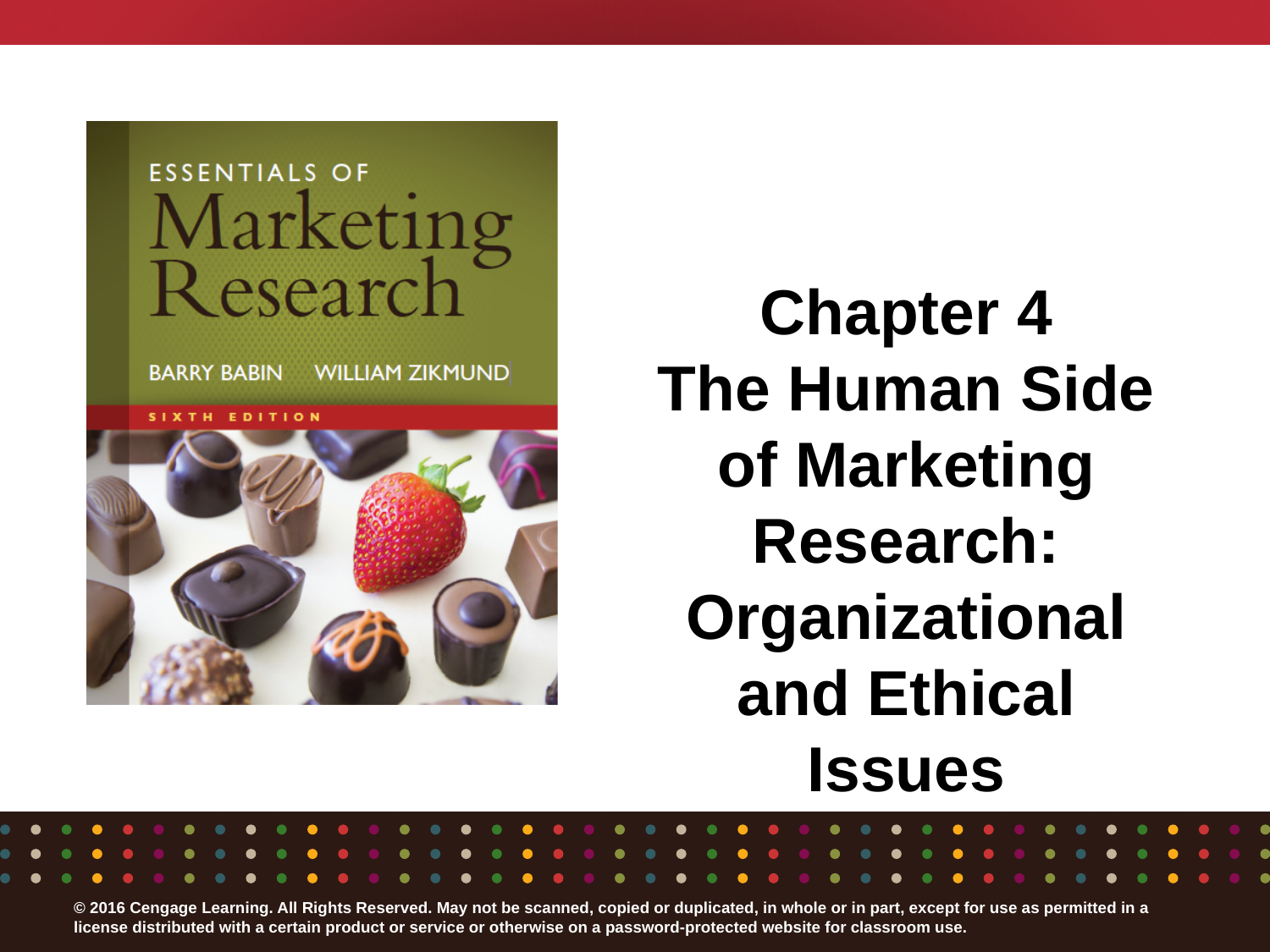

Chapter 4
The Human Side of Marketing Research: Organizational and Ethical Issues